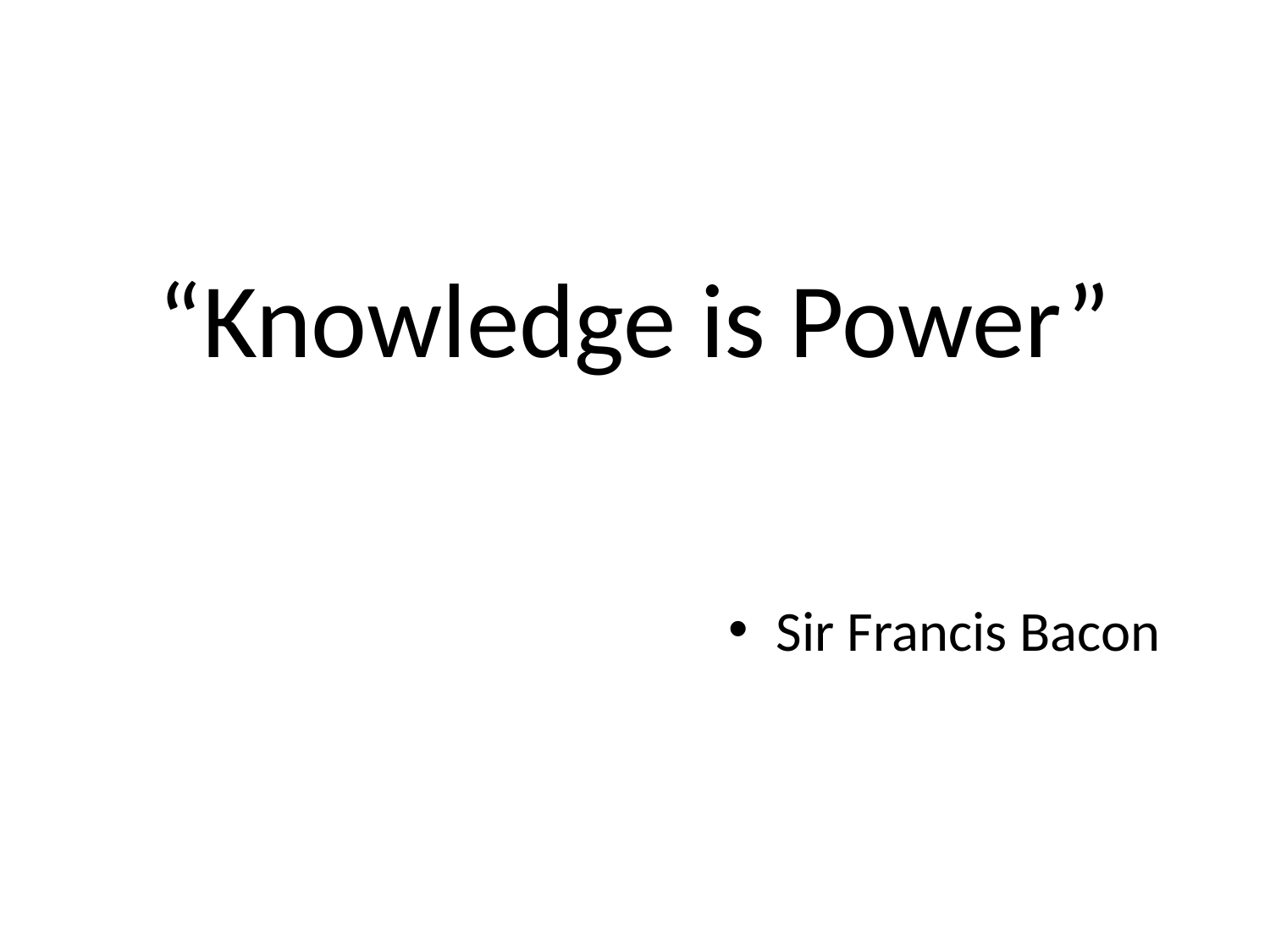

# “Knowledge is Power”
Sir Francis Bacon